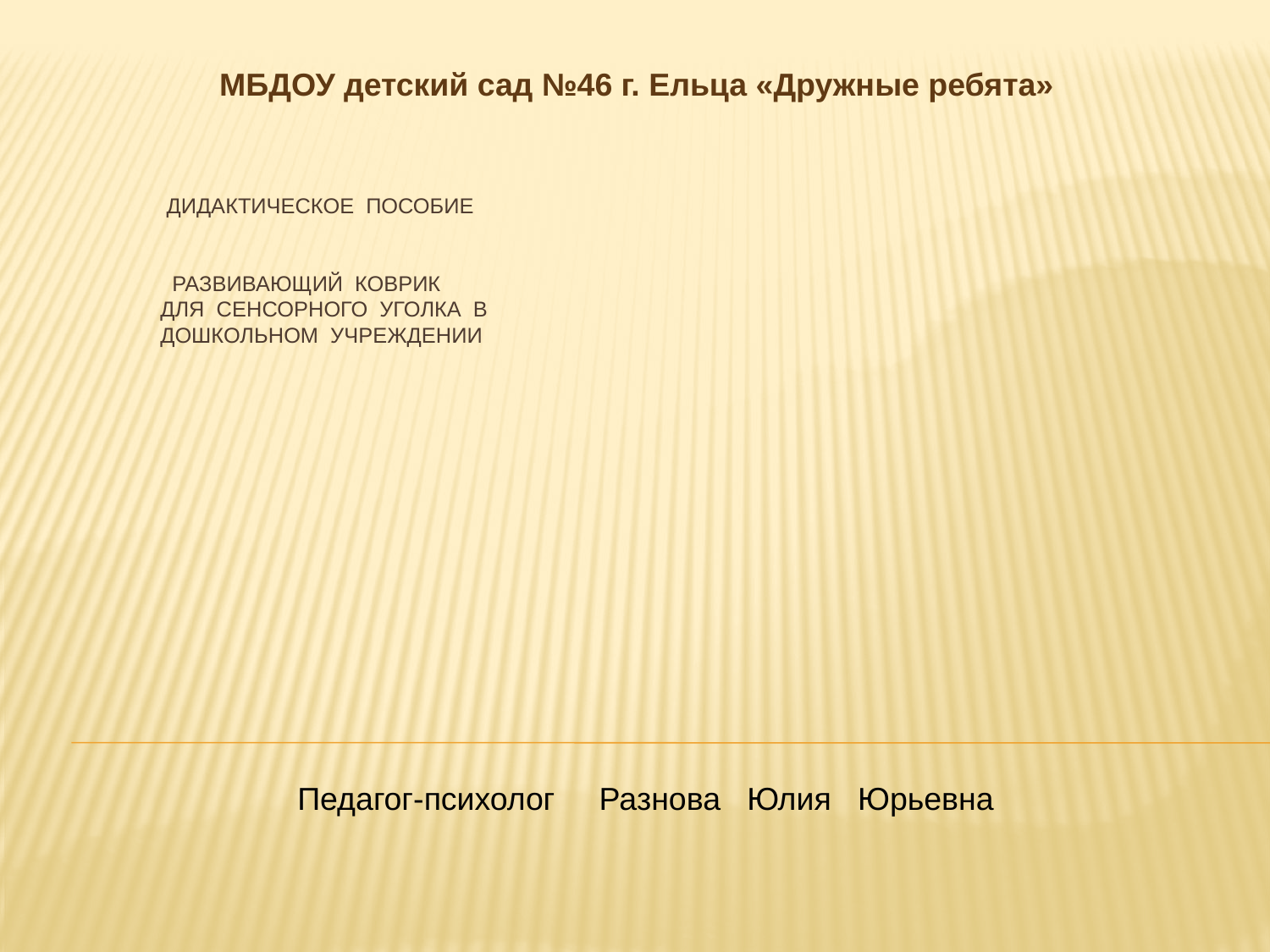

МБДОУ детский сад №46 г. Ельца «Дружные ребята»
# Дидактическое  пособие Развивающий  коврик для  сенсорного  уголка  в дошкольном  учреждении
Педагог-психолог     Разнова   Юлия   Юрьевна